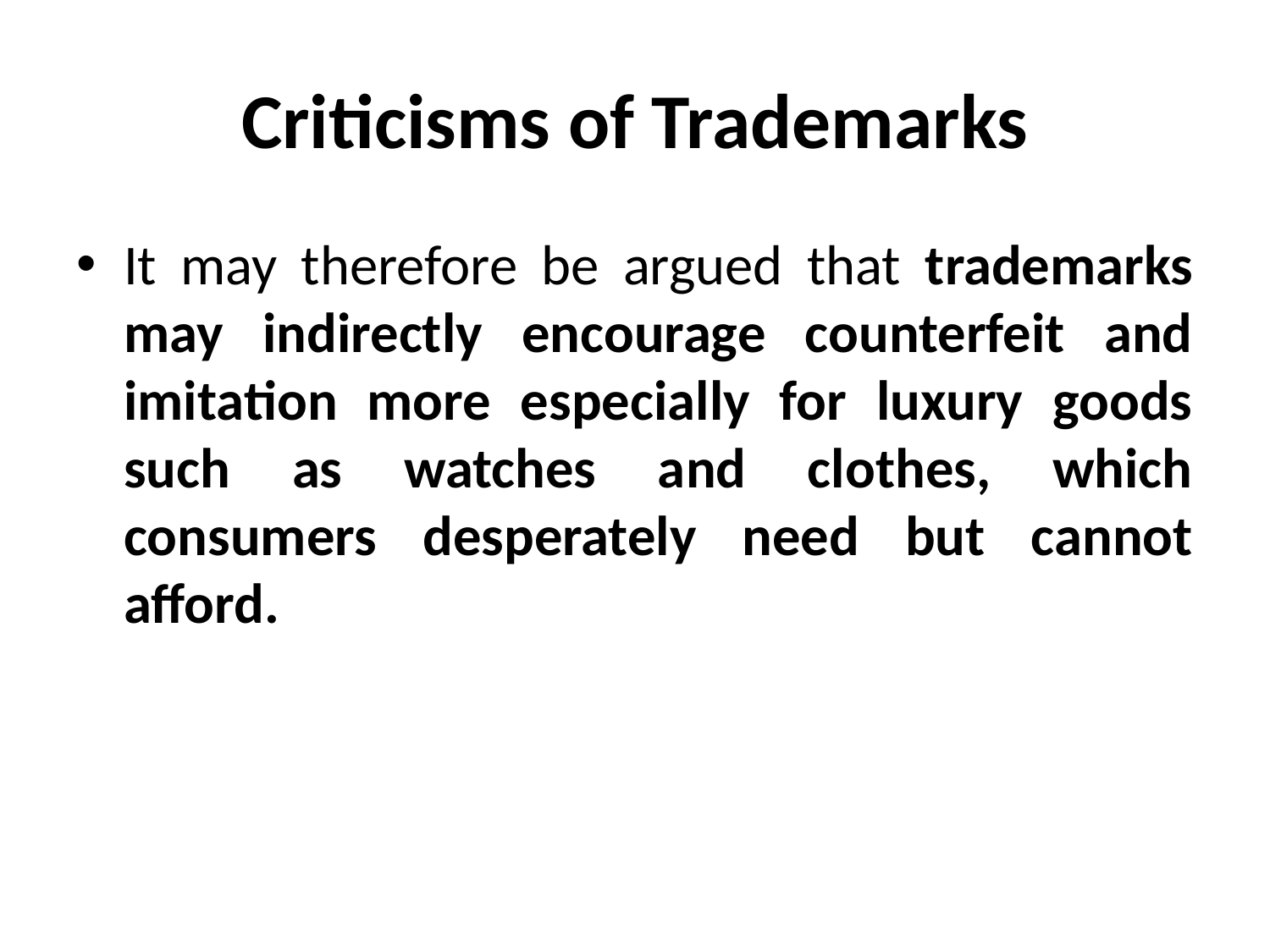

# Criticisms of Trademarks
It may therefore be argued that trademarks may indirectly encourage counterfeit and imitation more especially for luxury goods such as watches and clothes, which consumers desperately need but cannot afford.